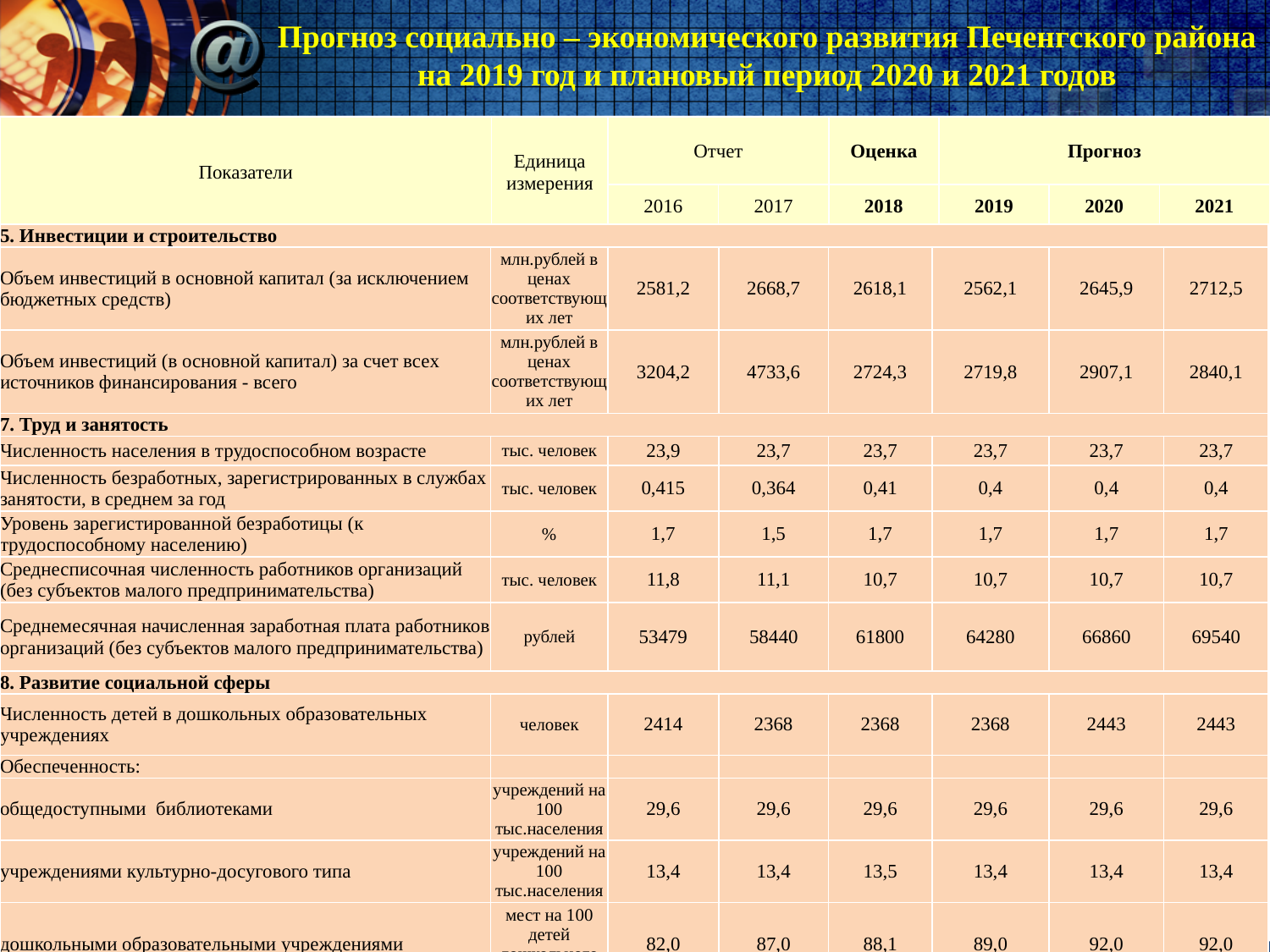

# Прогноз социально – экономического развития Печенгского района на 2019 год и плановый период 2020 и 2021 годов
| Показатели | Единица измерения | Отчет |  | Оценка | Прогноз |  |  |
| --- | --- | --- | --- | --- | --- | --- | --- |
|  |  | 2016 | 2017 | 2018 | 2019 | 2020 | 2021 |
| 5. Инвестиции и строительство |  |  |  |  |  |  |  |
| --- | --- | --- | --- | --- | --- | --- | --- |
| Объем инвестиций в основной капитал (за исключением бюджетных средств) | млн.рублей в ценах соответствующих лет | 2581,2 | 2668,7 | 2618,1 | 2562,1 | 2645,9 | 2712,5 |
| Объем инвестиций (в основной капитал) за счет всех источников финансирования - всего | млн.рублей в ценах соответствующих лет | 3204,2 | 4733,6 | 2724,3 | 2719,8 | 2907,1 | 2840,1 |
| 7. Труд и занятость |  |  |  |  |  |  |  |
| Численность населения в трудоспособном возрасте | тыс. человек | 23,9 | 23,7 | 23,7 | 23,7 | 23,7 | 23,7 |
| Численность безработных, зарегистрированных в службах занятости, в среднем за год | тыс. человек | 0,415 | 0,364 | 0,41 | 0,4 | 0,4 | 0,4 |
| Уровень зарегистированной безработицы (к трудоспособному населению) | % | 1,7 | 1,5 | 1,7 | 1,7 | 1,7 | 1,7 |
| Среднесписочная численность работников организаций (без субъектов малого предпринимательства) | тыс. человек | 11,8 | 11,1 | 10,7 | 10,7 | 10,7 | 10,7 |
| Среднемесячная начисленная заработная плата работников организаций (без субъектов малого предпринимательства) | рублей | 53479 | 58440 | 61800 | 64280 | 66860 | 69540 |
| 8. Развитие социальной сферы |  |  |  |  |  |  |  |
| Численность детей в дошкольных образовательных учреждениях | человек | 2414 | 2368 | 2368 | 2368 | 2443 | 2443 |
| Обеспеченность: |  |  |  |  |  |  |  |
| общедоступными библиотеками | учреждений на 100 тыс.населения | 29,6 | 29,6 | 29,6 | 29,6 | 29,6 | 29,6 |
| учреждениями культурно-досугового типа | учреждений на 100 тыс.населения | 13,4 | 13,4 | 13,5 | 13,4 | 13,4 | 13,4 |
| дошкольными образовательными учреждениями | мест на 100 детей дошкольного возраста | 82,0 | 87,0 | 88,1 | 89,0 | 92,0 | 92,0 |